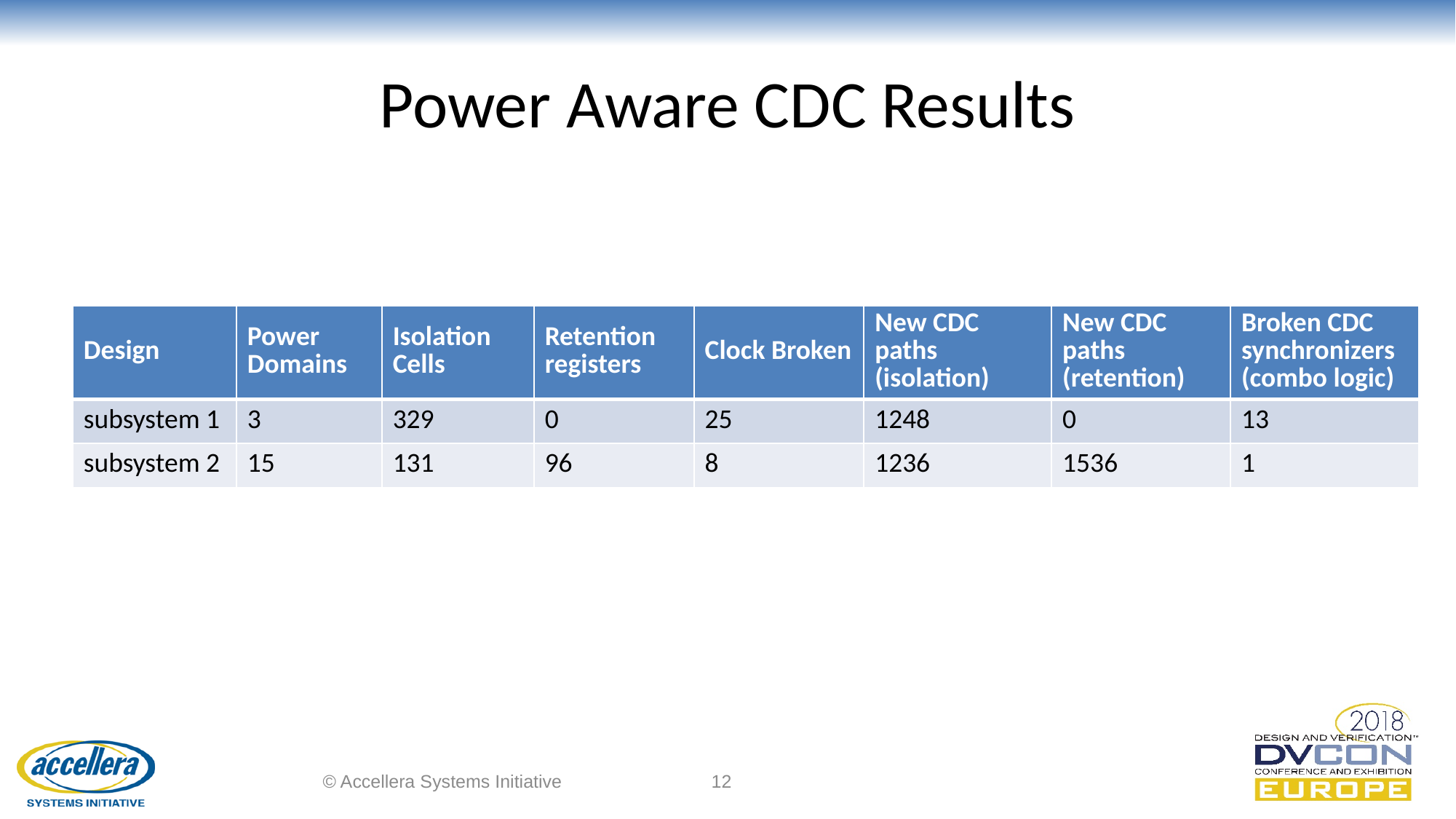

# Power Aware CDC Results
| Design | Power Domains | Isolation Cells | Retention registers | Clock Broken | New CDC paths (isolation) | New CDC paths (retention) | Broken CDC synchronizers (combo logic) |
| --- | --- | --- | --- | --- | --- | --- | --- |
| subsystem 1 | 3 | 329 | 0 | 25 | 1248 | 0 | 13 |
| subsystem 2 | 15 | 131 | 96 | 8 | 1236 | 1536 | 1 |
© Accellera Systems Initiative
12